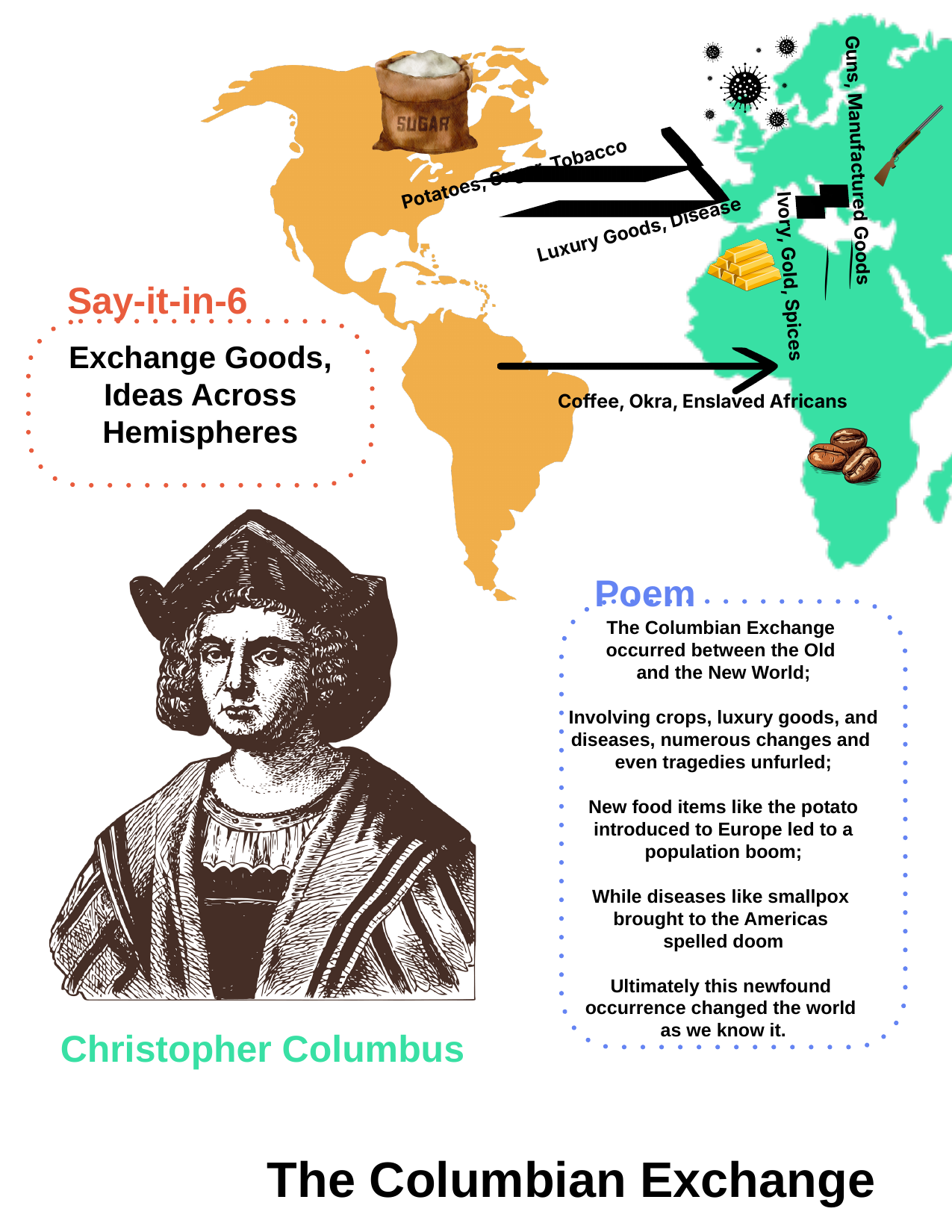

Guns, Manufactured Goods
Potatoes, Sugar, Tobacco

Luxury Goods, Disease

Say-it-in-6
Ivory, Gold, Spices

Exchange Goods, Ideas Across Hemispheres

Coffee, Okra, Enslaved Africans

Poem

The Columbian Exchange
occurred between the Old
and the New World;

Involving crops, luxury goods, and diseases, numerous changes and
even tragedies unfurled;

New food items like the potato introduced to Europe led to a population boom;

While diseases like smallpox
brought to the Americas
spelled doom

Ultimately this newfound
occurrence changed the world
as we know it.
Christopher Columbus
The Columbian Exchange